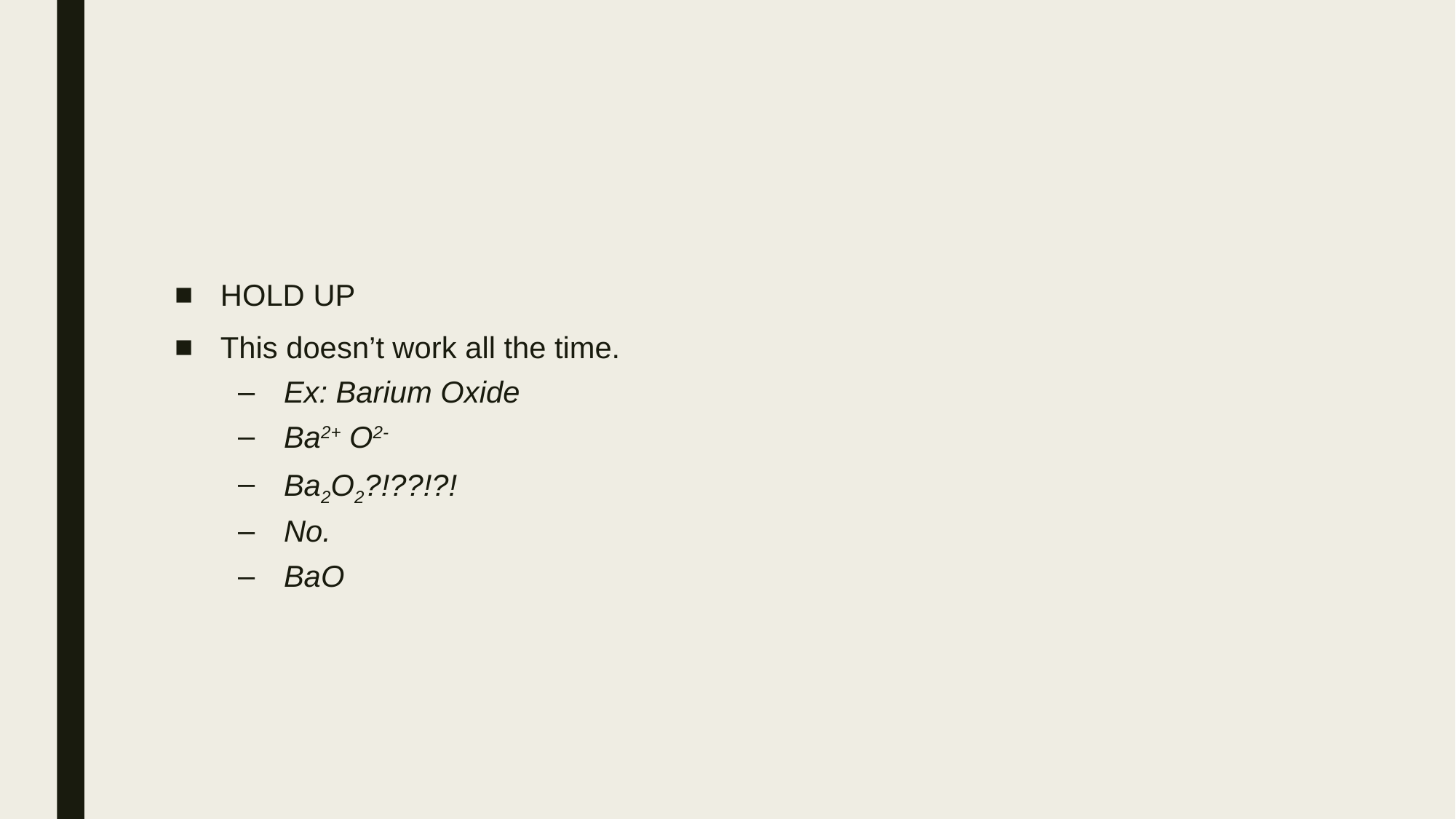

#
HOLD UP
This doesn’t work all the time.
Ex: Barium Oxide
Ba2+ O2-
Ba2O2?!??!?!
No.
BaO